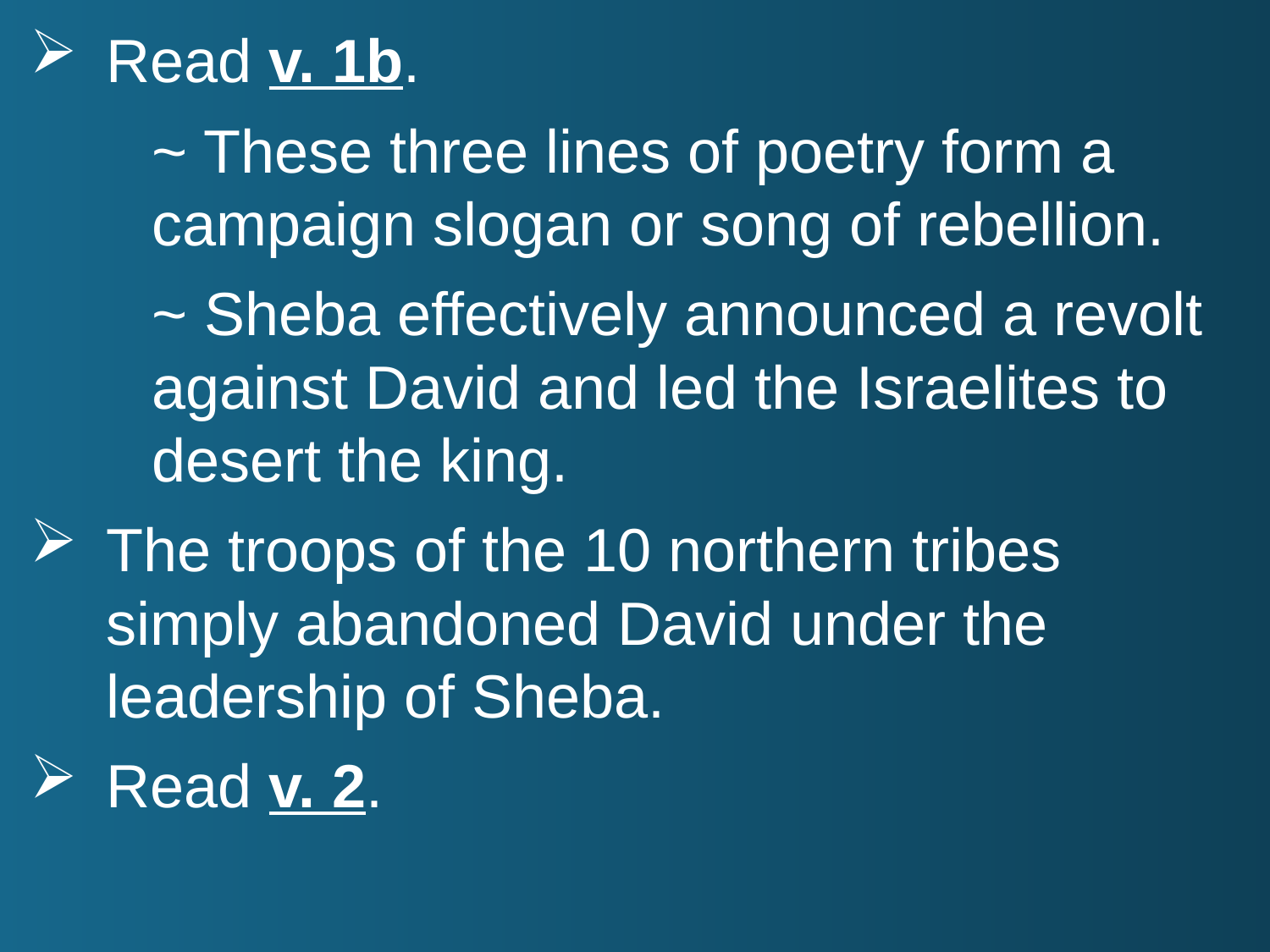

Read v. 1b.
		~ These three lines of poetry form a 						campaign slogan or song of rebellion.
		~ Sheba effectively announced a revolt 					against David and led the Israelites to 					desert the king.
The troops of the 10 northern tribes simply abandoned David under the leadership of Sheba.
Read v. 2.